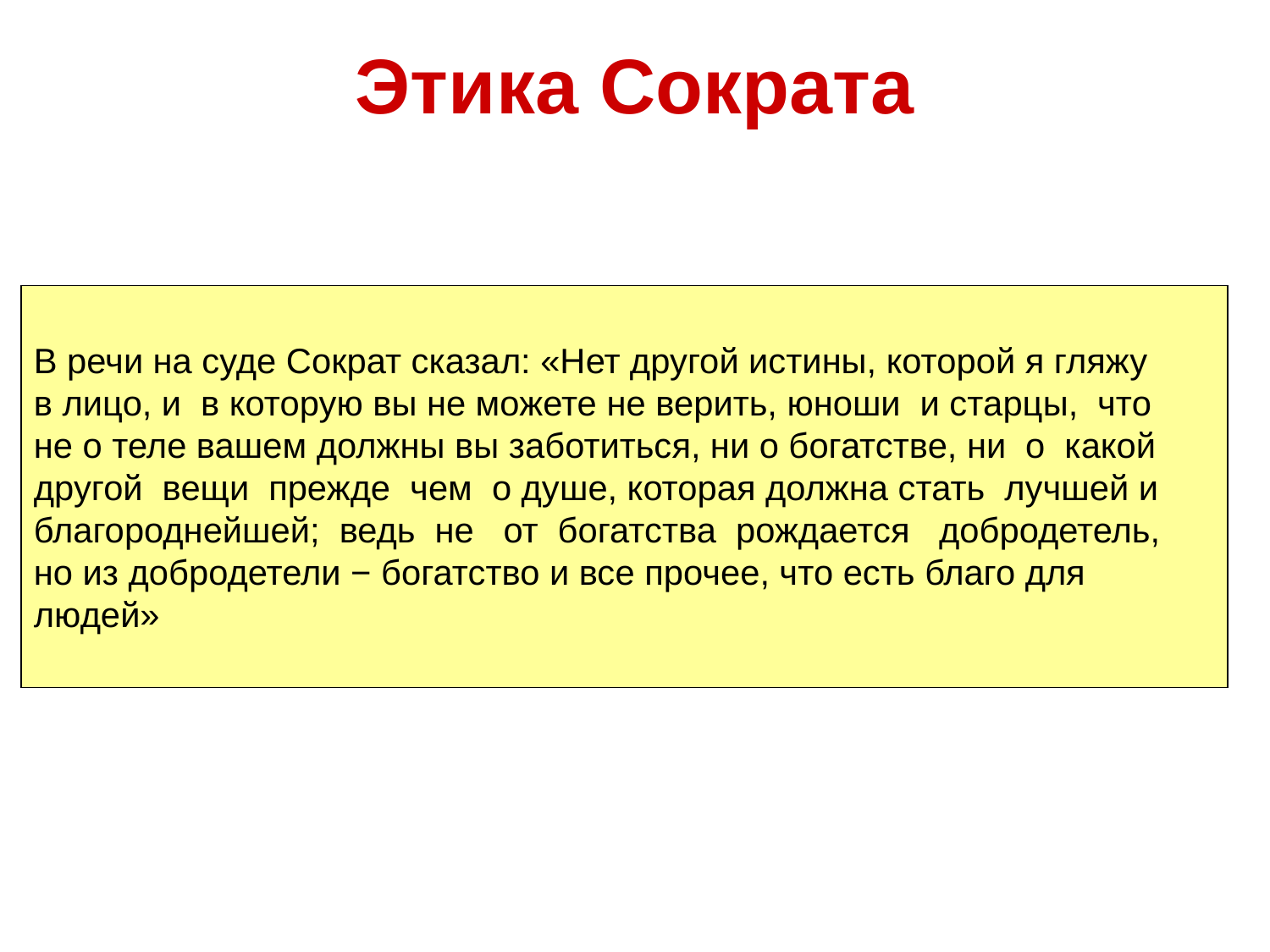

# Этика Сократа
В речи на суде Сократ сказал: «Нет другой истины, которой я гляжу
в лицо, и  в которую вы не можете не верить, юноши  и старцы,  что
не о теле вашем должны вы заботиться, ни о богатстве, ни  о  какой
другой  вещи  прежде  чем  о душе, которая должна стать  лучшей и
благороднейшей;  ведь  не   от  богатства  рождается   добродетель,
но из добродетели − богатство и все прочее, что есть благо для людей»